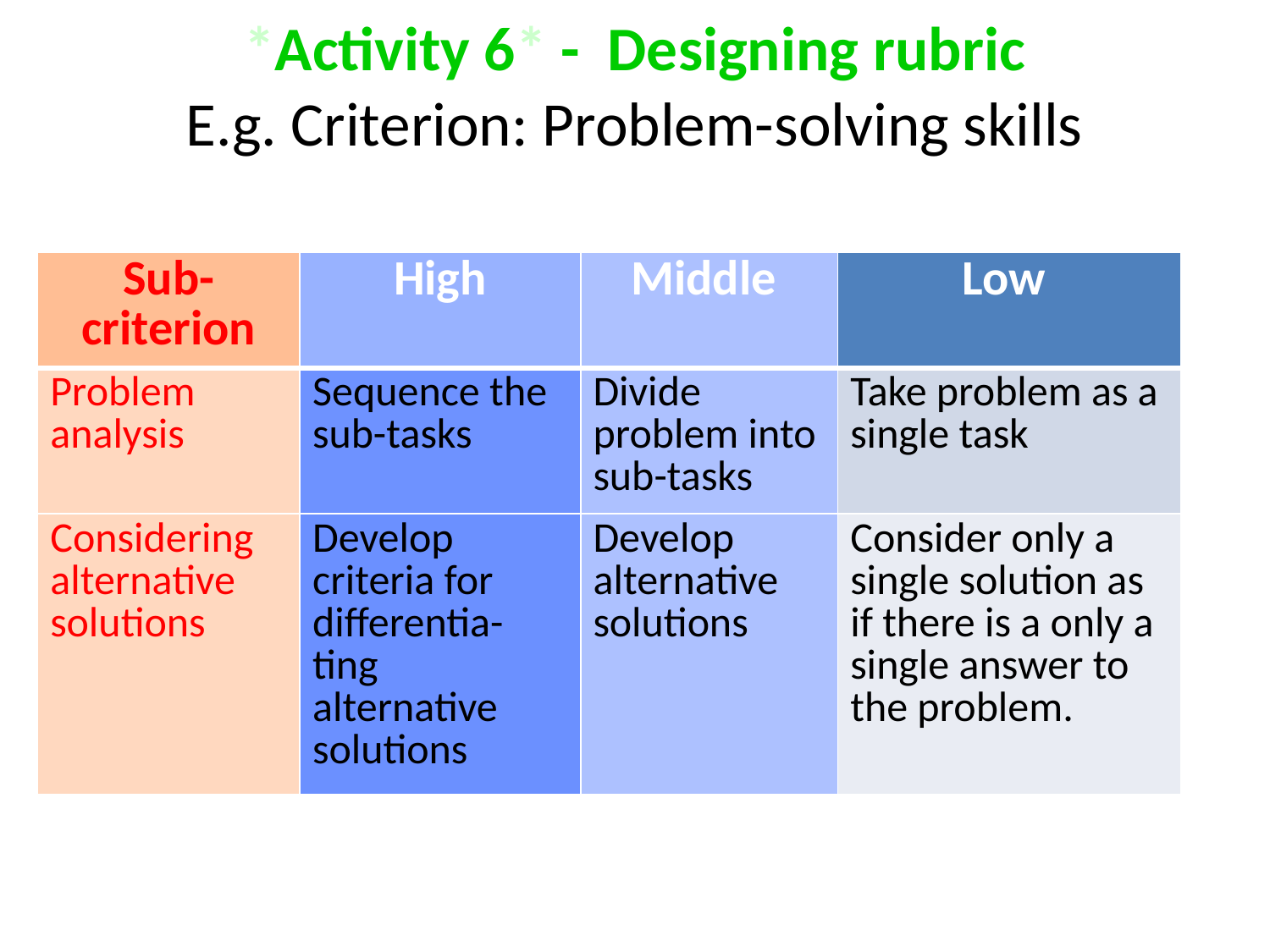

# *Activity 6* -  Designing rubric E.g. Criterion: Problem-solving skills
| Sub-criterion | High | Middle | Low |
| --- | --- | --- | --- |
| Problem analysis | Sequence the sub-tasks | Divide problem into sub-tasks | Take problem as a single task |
| Considering alternative solutions | Develop criteria for differentia-ting alternative solutions | Develop alternative solutions | Consider only a single solution as if there is a only a single answer to the problem. |